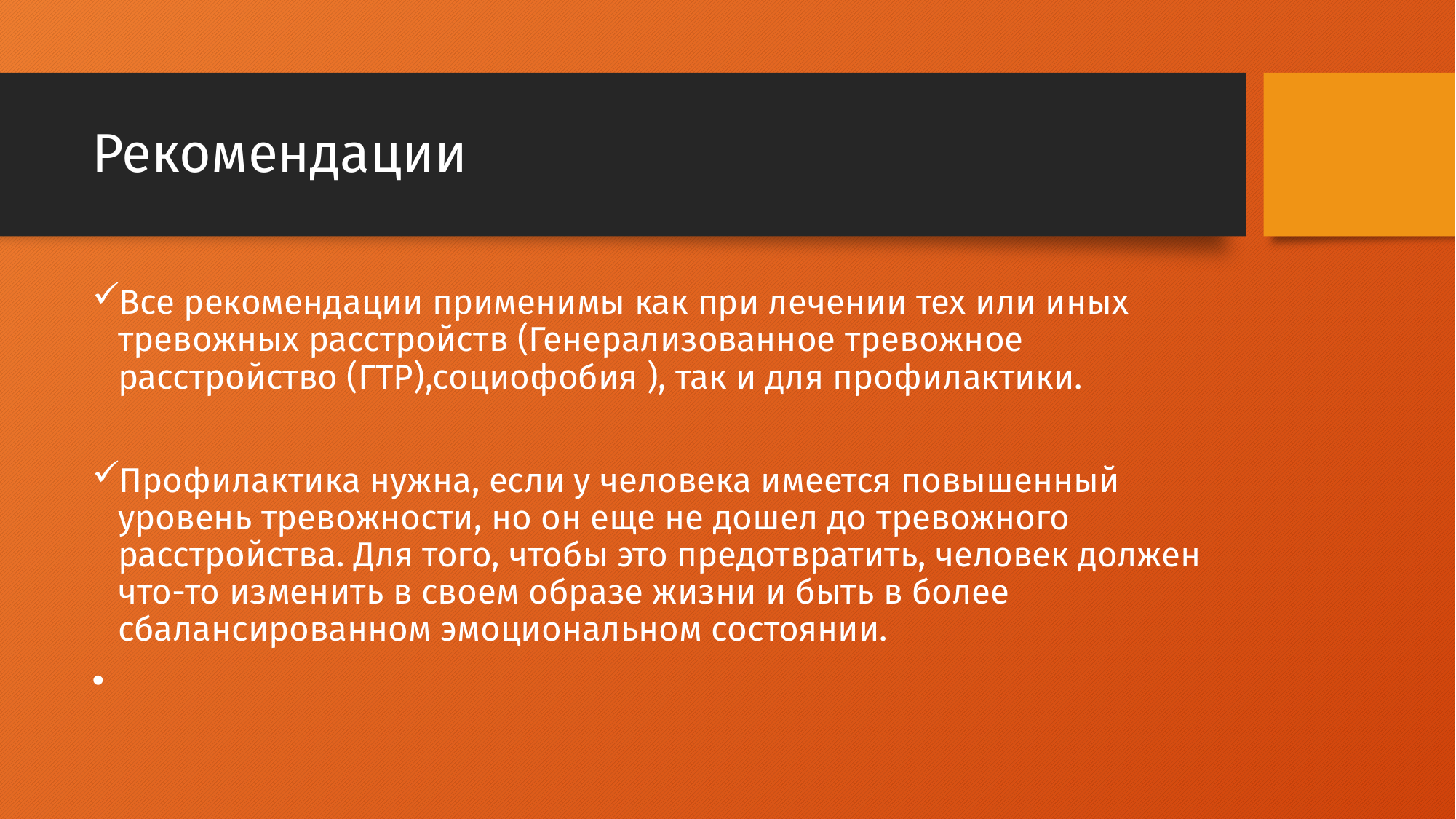

# Рекомендации
Все рекомендации применимы как при лечении тех или иных тревожных расстройств (Генерализованное тревожное расстройство (ГТР),социофобия ), так и для профилактики.

Профилактика нужна, если у человека имеется повышенный уровень тревожности, но он еще не дошел до тревожного расстройства. Для того, чтобы это предотвратить, человек должен что-то изменить в своем образе жизни и быть в более сбалансированном эмоциональном состоянии.